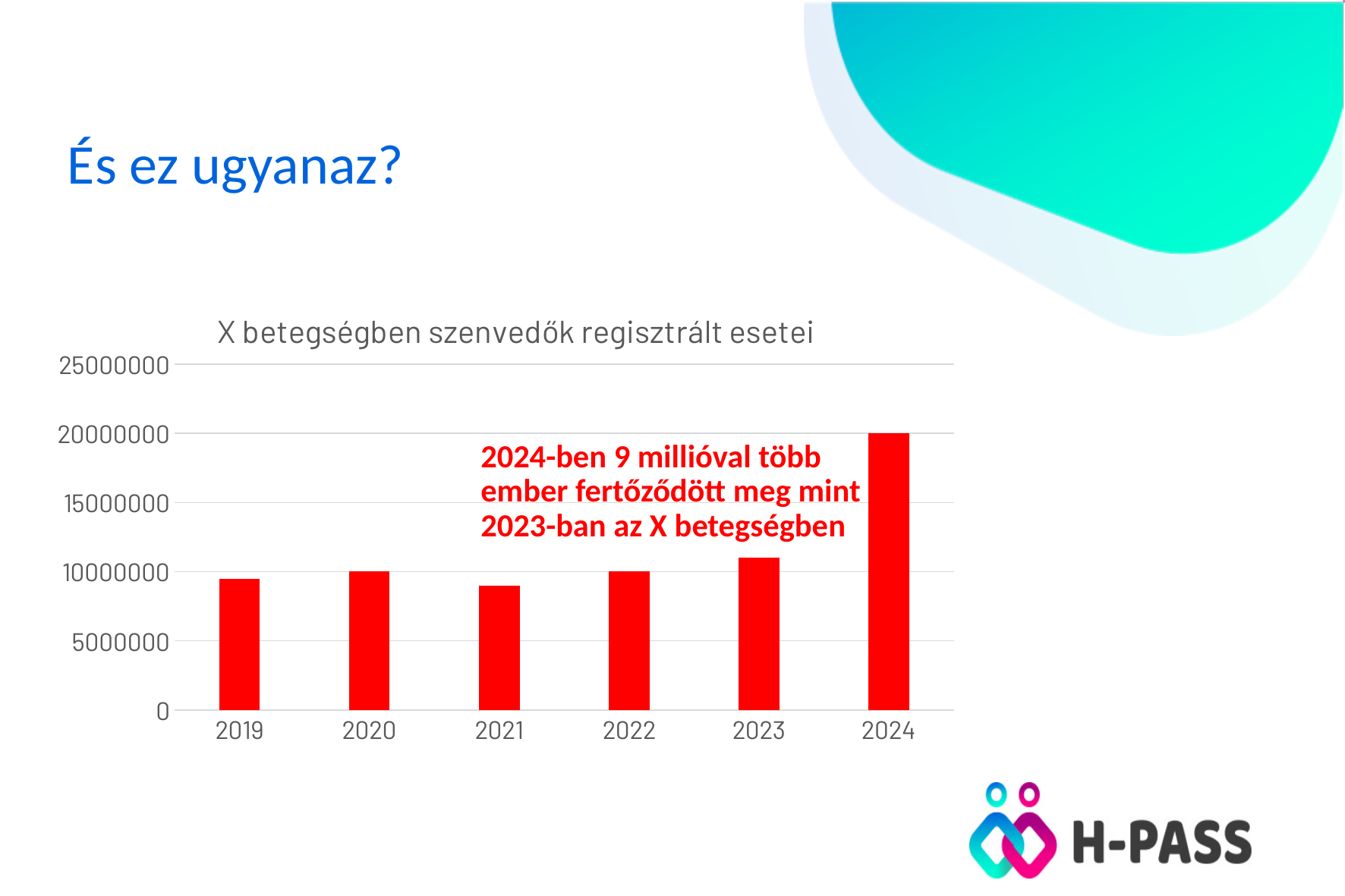

# És ez ugyanaz?

### Chart: X betegségben szenvedők regisztrált esetei

| Category | Mortality on X disease |
|---|---|
| 2019 | 9500000.0 |
| 2020 | 10000000.0 |
| 2021 | 9000000.0 |
| 2022 | 10000000.0 |
| 2023 | 11000000.0 |
| 2024 | 20000000.0 |
2024-ben 9 millióval több ember fertőződött meg mint 2023-ban az X betegségben